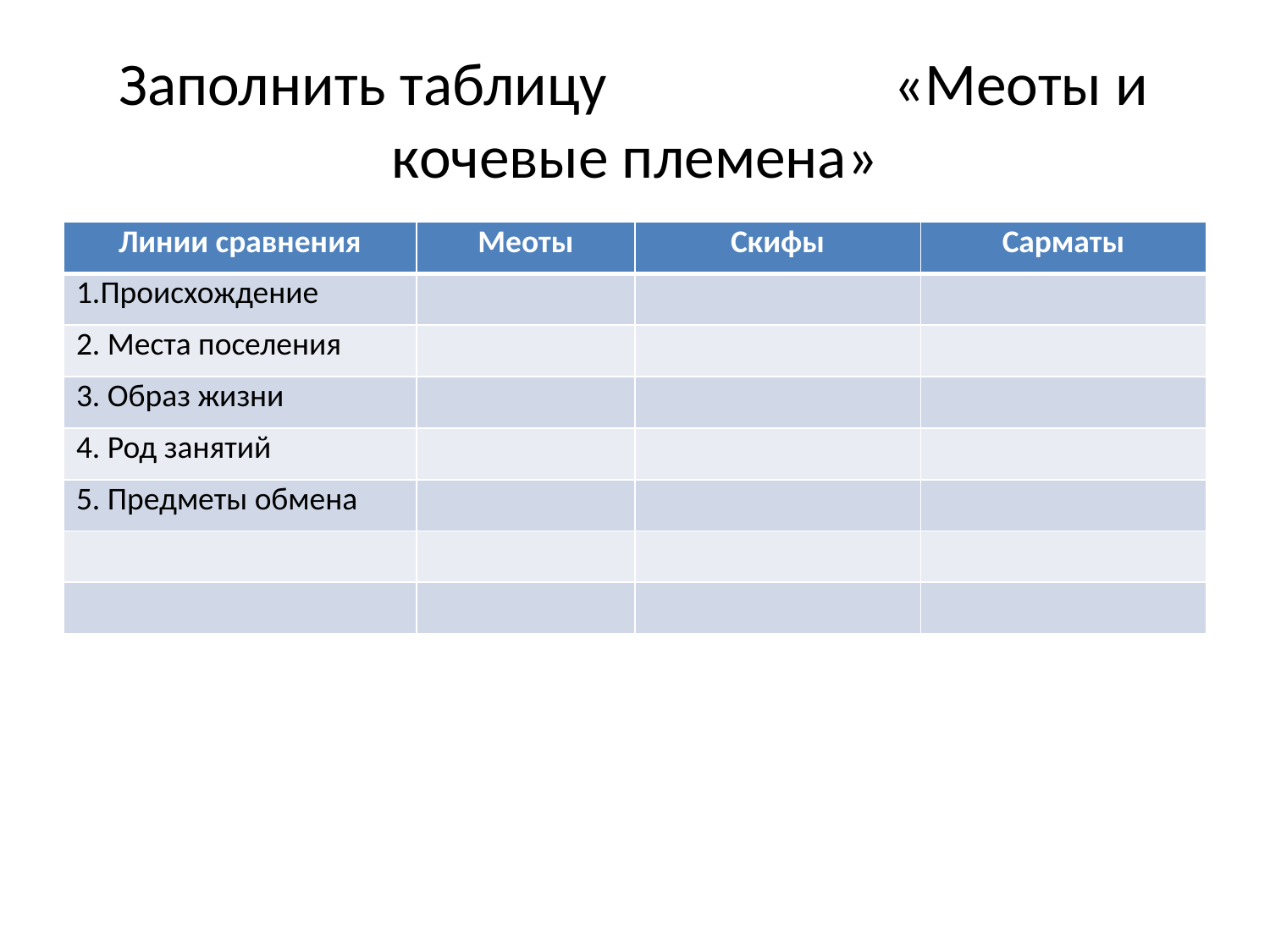

# Заполнить таблицу                     «Меоты и кочевые племена»
| Линии сравнения | Меоты | Скифы | Сарматы |
| --- | --- | --- | --- |
| 1.Происхождение |  |  |  |
| 2. Места поселения |  |  |  |
| 3. Образ жизни |  |  |  |
| 4. Род занятий |  |  |  |
| 5. Предметы обмена |  |  |  |
|  |  |  |  |
|  |  |  |  |